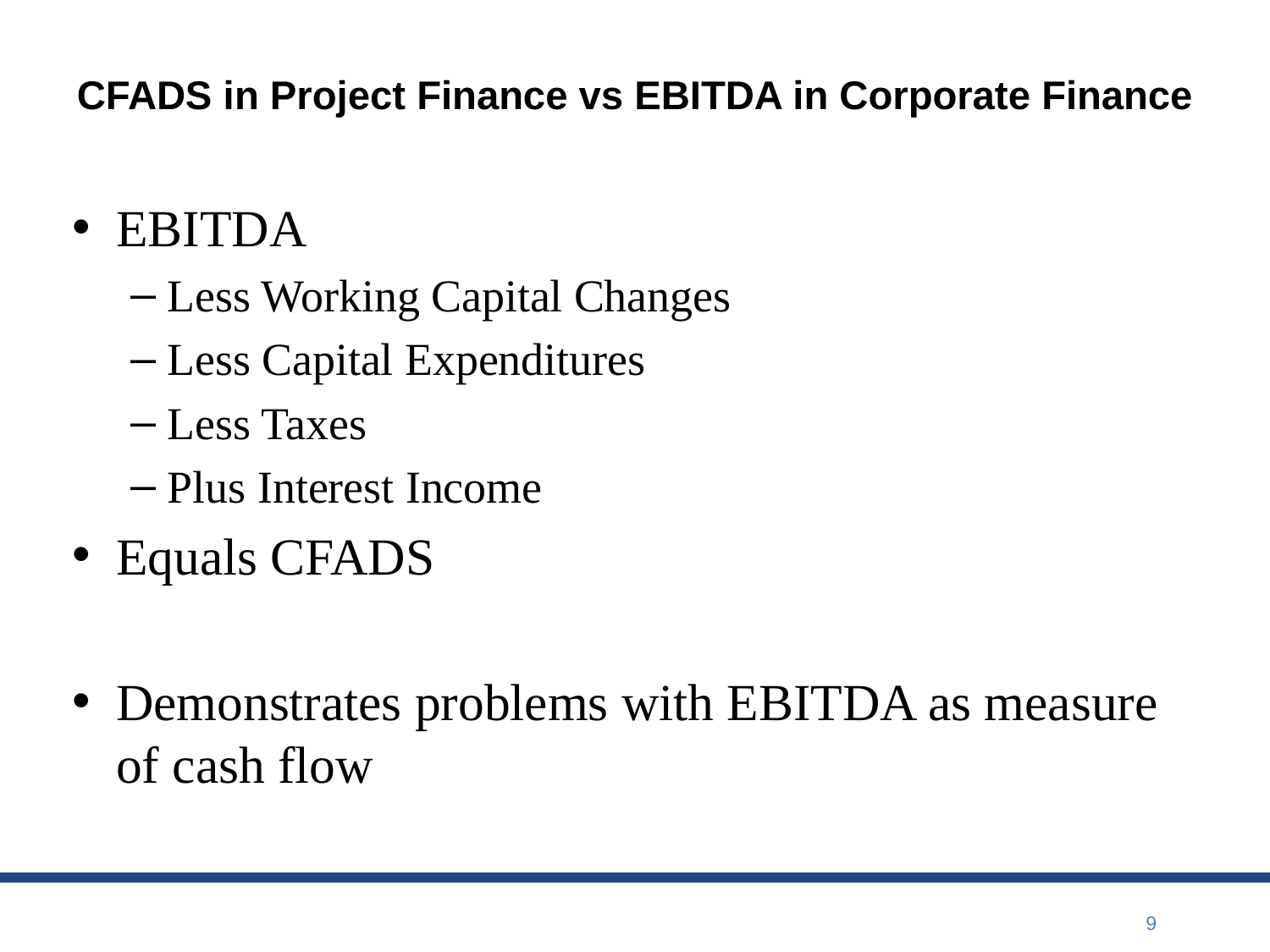

# CFADS in Project Finance vs EBITDA in Corporate Finance
EBITDA
Less Working Capital Changes
Less Capital Expenditures
Less Taxes
Plus Interest Income
Equals CFADS

Demonstrates problems with EBITDA as measure of cash flow